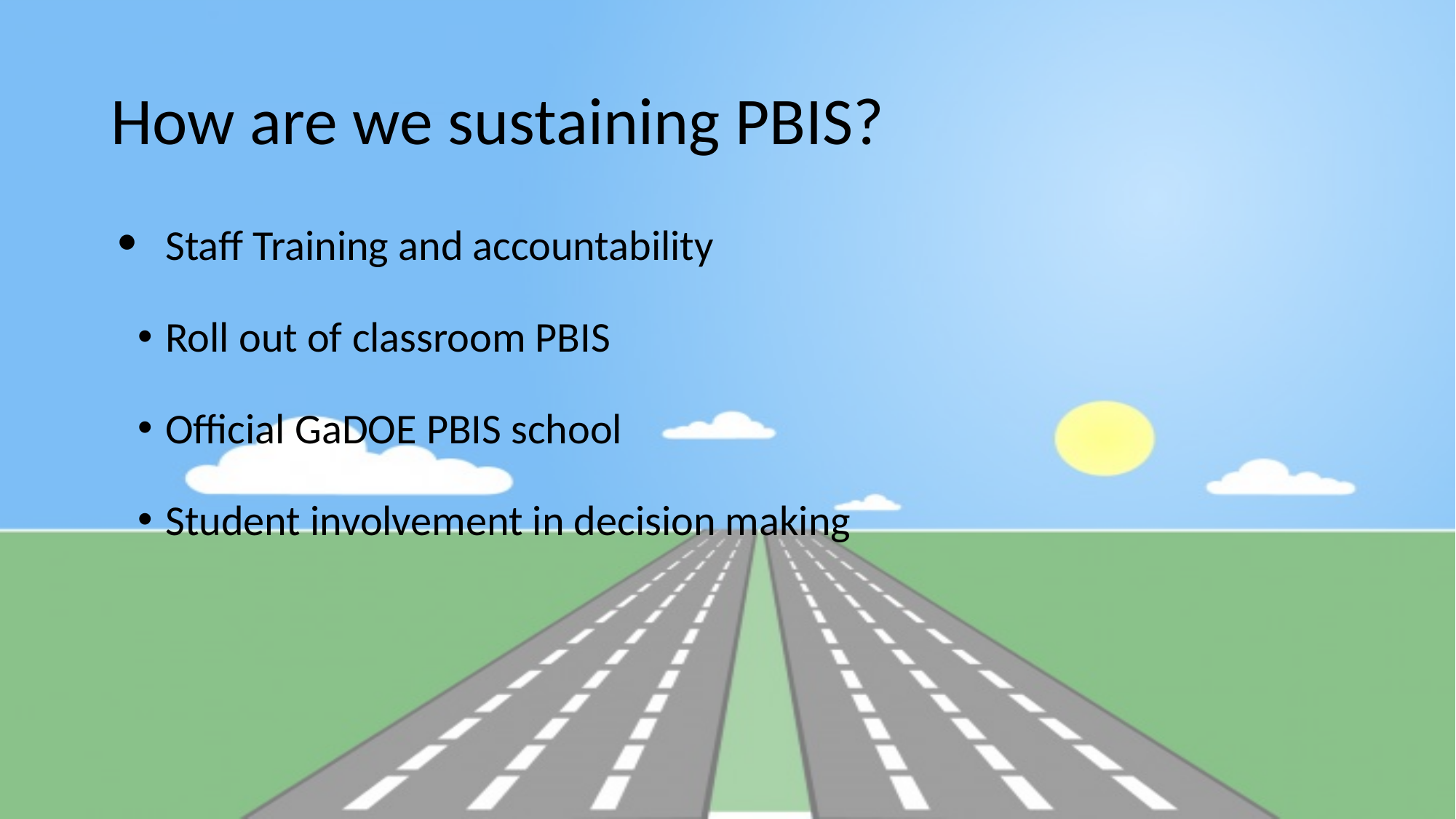

# How are we sustaining PBIS?
Staff Training and accountability

Roll out of classroom PBIS

Official GaDOE PBIS school

Student involvement in decision making